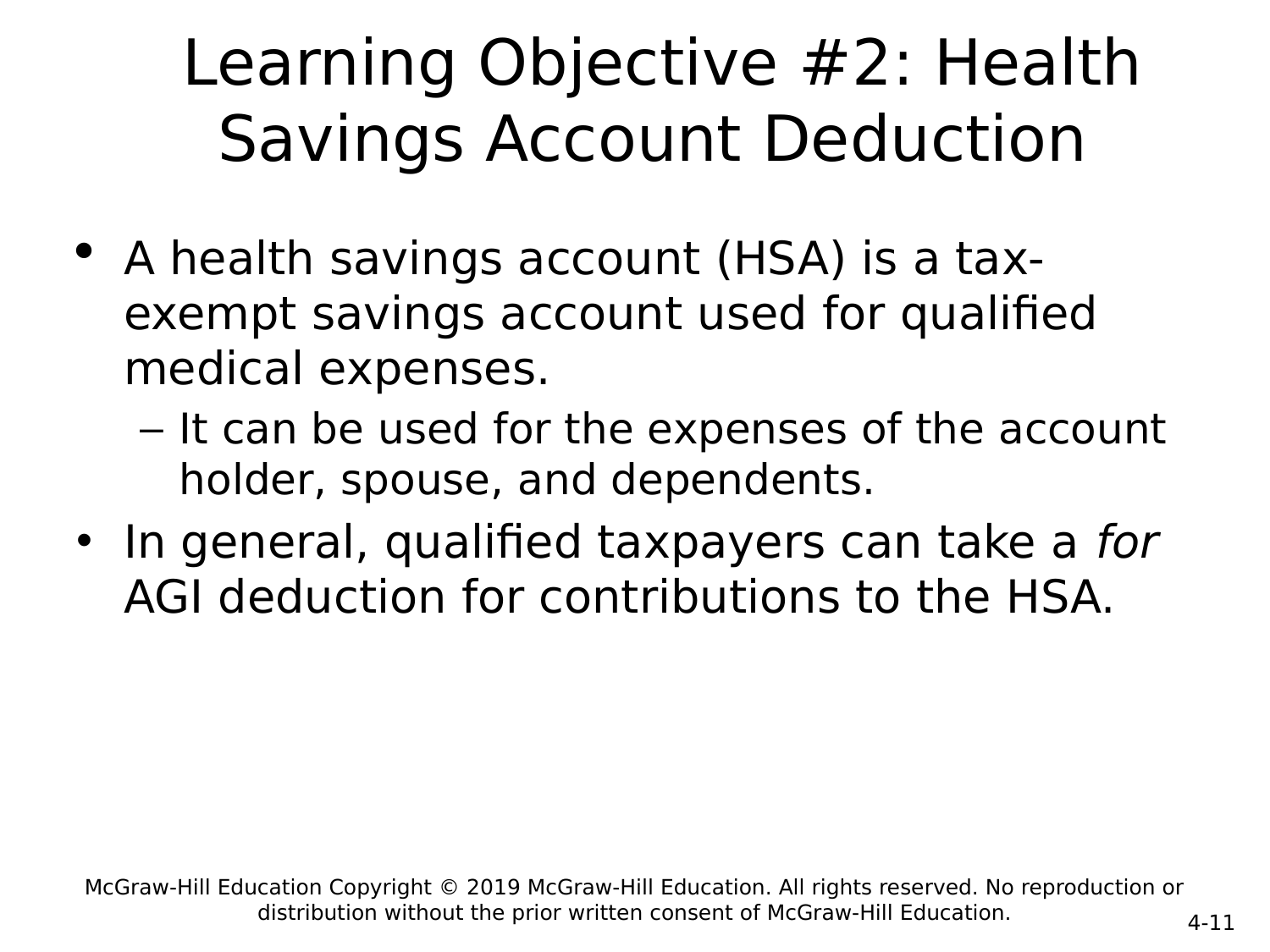

# Learning Objective #2: Health Savings Account Deduction
A health savings account (HSA) is a tax-exempt savings account used for qualified medical expenses.
It can be used for the expenses of the account holder, spouse, and dependents.
In general, qualified taxpayers can take a for AGI deduction for contributions to the HSA.
McGraw-Hill Education Copyright © 2019 McGraw-Hill Education. All rights reserved. No reproduction or distribution without the prior written consent of McGraw-Hill Education.
4-11